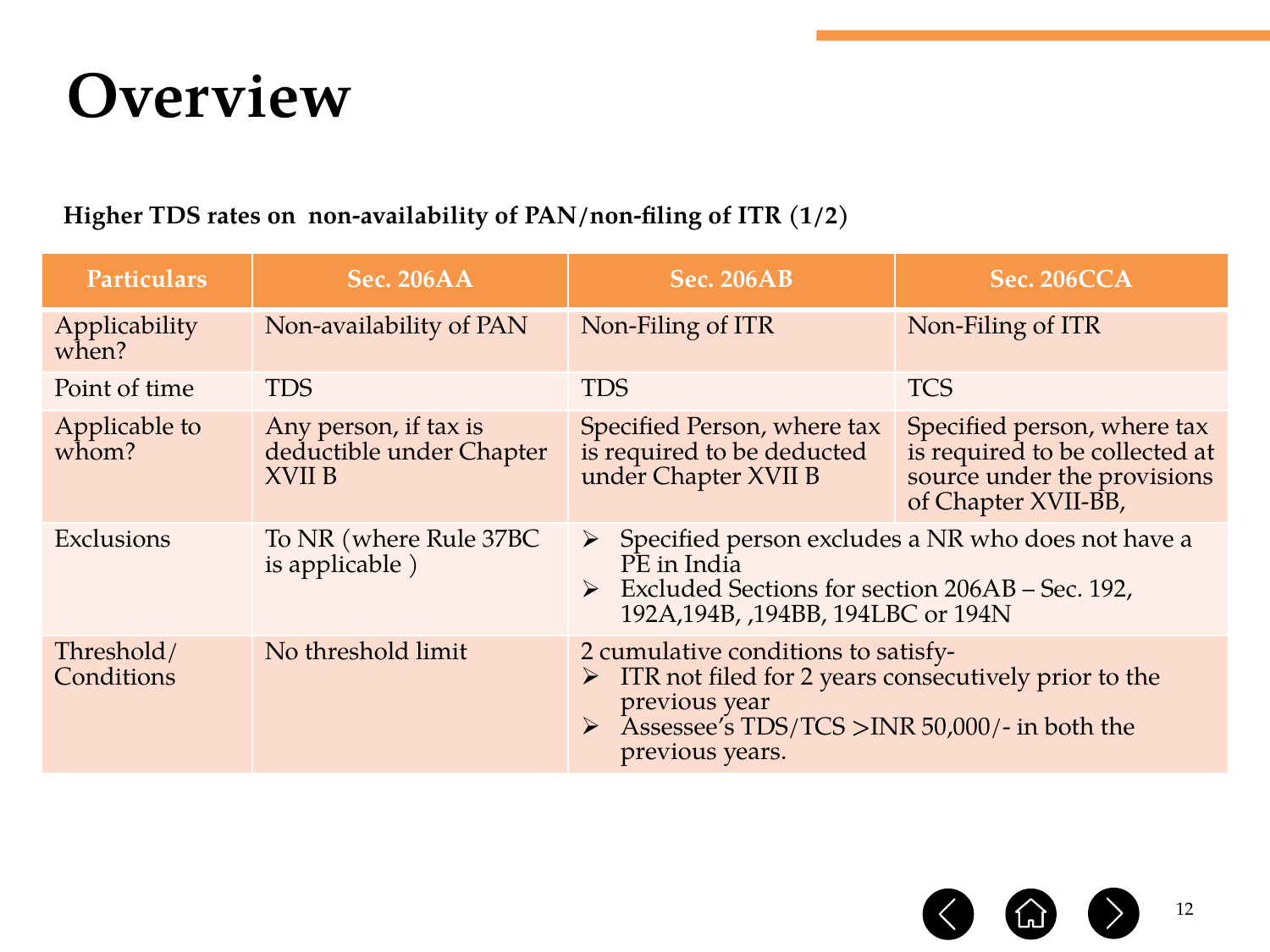

Overview

Higher TDS rates on  non-availability of PAN/non-filing of ITR (1/2)
| Particulars | Sec. 206AA | Sec. 206AB | Sec. 206CCA |
| --- | --- | --- | --- |
| Applicability when? | Non-availability of PAN | Non-Filing of ITR | Non-Filing of ITR |
| Point of time | TDS | TDS | TCS |
| Applicable to whom? | Any person, if tax is deductible under Chapter XVII B | Specified Person, where tax is required to be deducted under Chapter XVII B | Specified person, where tax is required to be collected at source under the provisions of Chapter XVII-BB, |
| Exclusions | To NR (where Rule 37BC is applicable ) | Specified person excludes a NR who does not have a PE in India Excluded Sections for section 206AB – Sec. 192, 192A,194B, ,194BB, 194LBC or 194N |  |
| Threshold/ Conditions | No threshold limit | 2 cumulative conditions to satisfy- ITR not filed for 2 years consecutively prior to the previous year Assessee’s TDS/TCS >INR 50,000/- in both the previous years. |  |
12